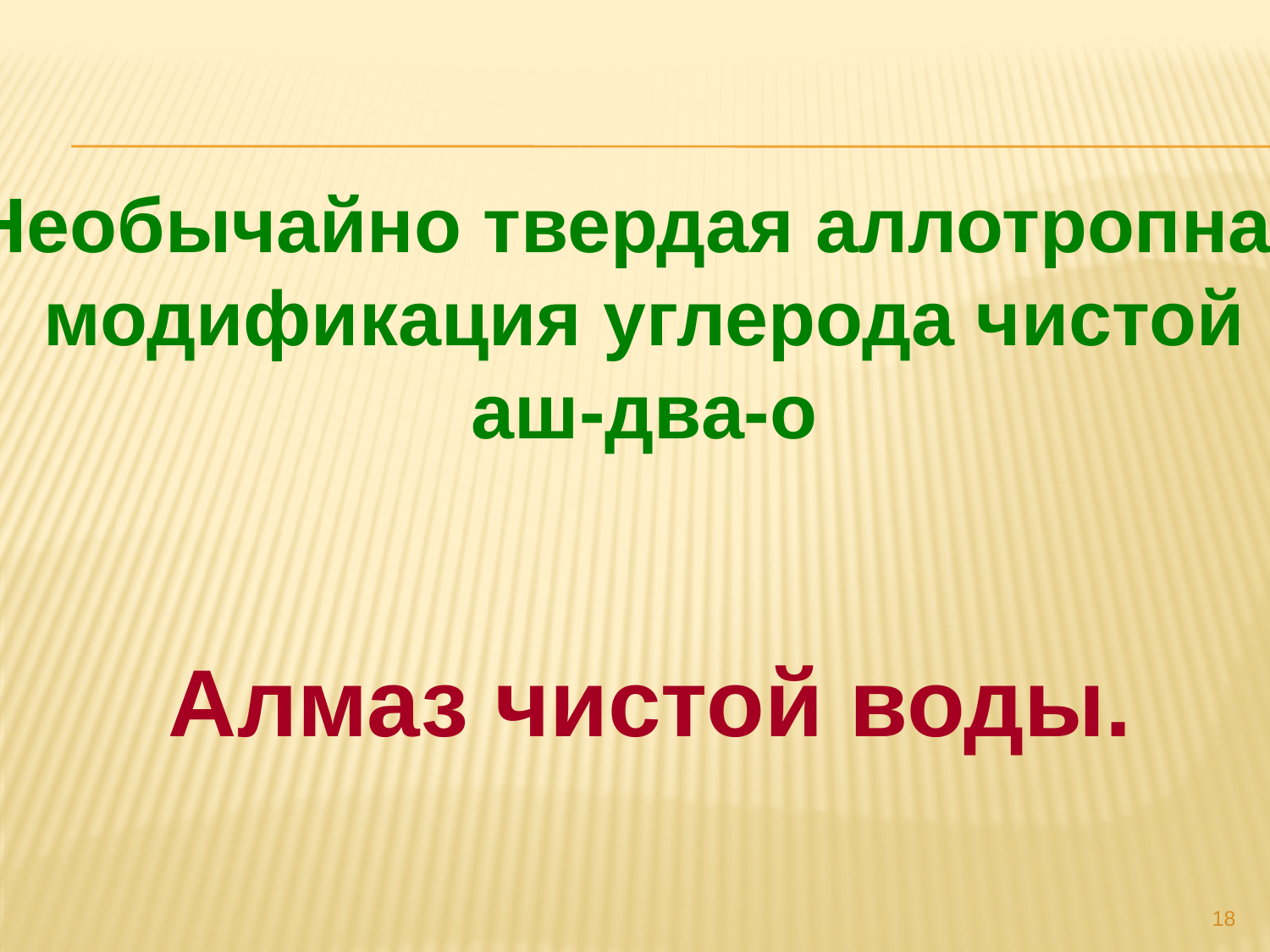

Необычайно твердая аллотропная
модификация углерода чистой
аш-два-о
Алмаз чистой воды.
18